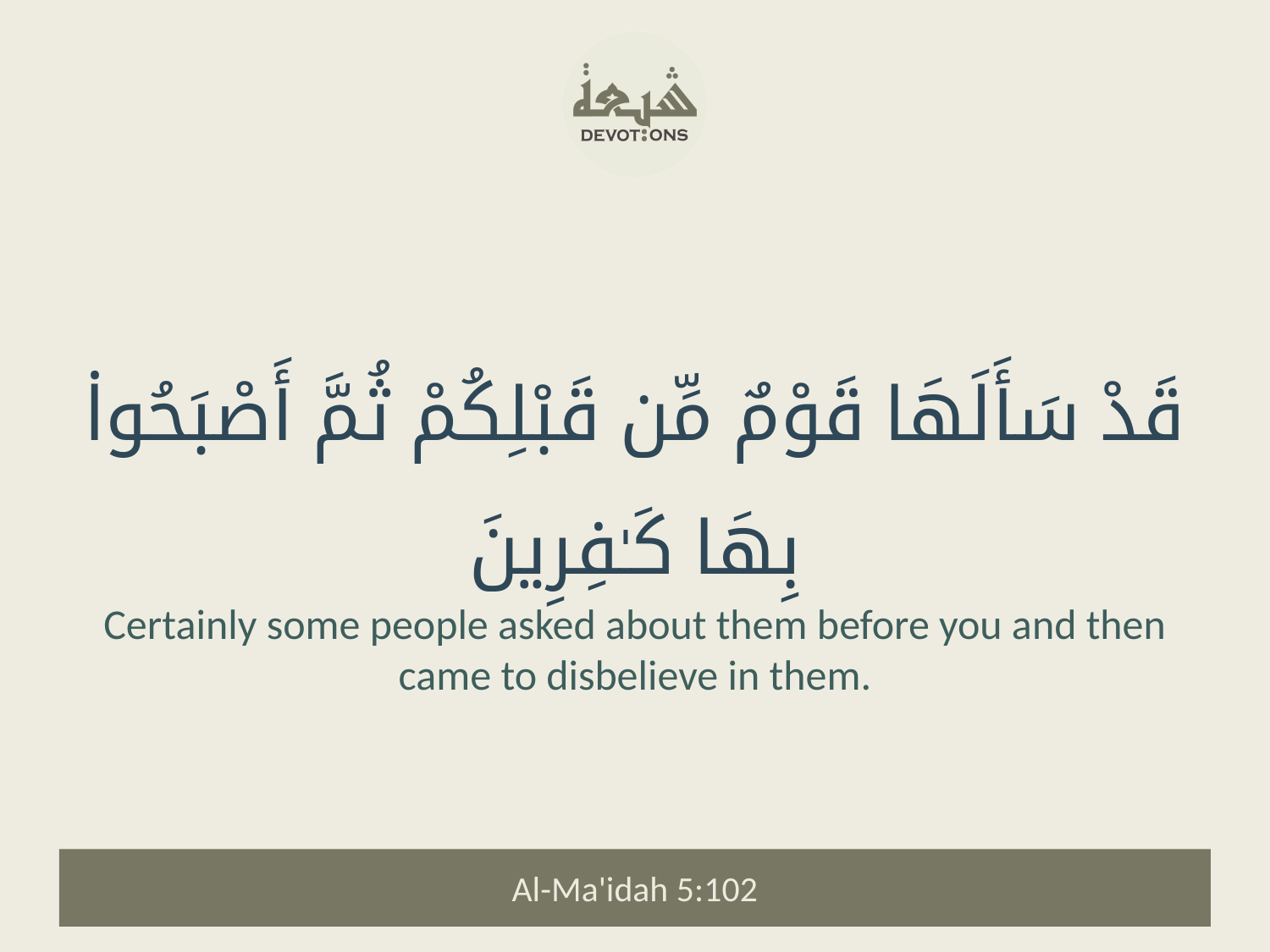

قَدْ سَأَلَهَا قَوْمٌ مِّن قَبْلِكُمْ ثُمَّ أَصْبَحُوا۟ بِهَا كَـٰفِرِينَ
Certainly some people asked about them before you and then came to disbelieve in them.
Al-Ma'idah 5:102